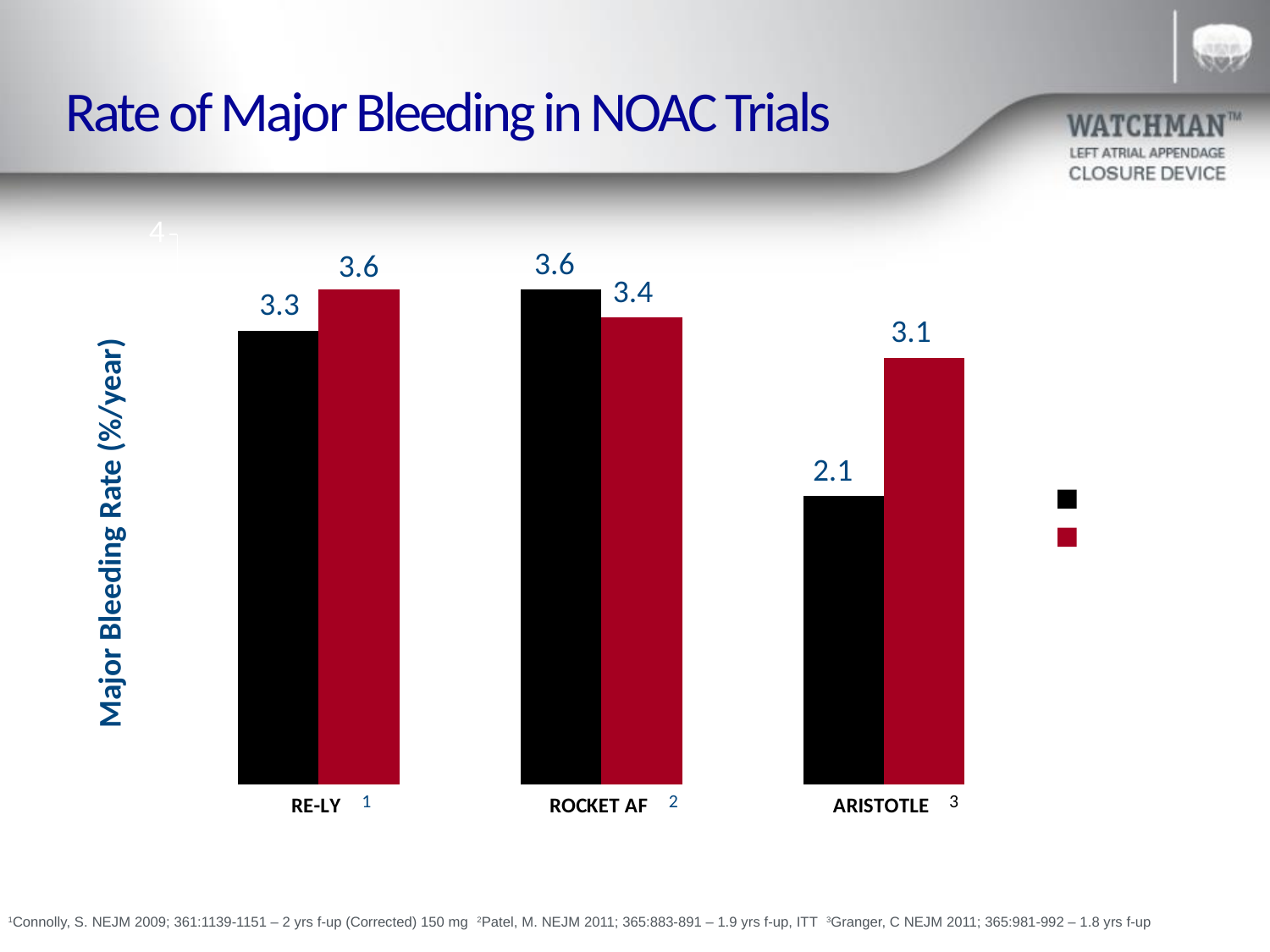

# Rate of Major Bleeding in NOAC Trials

### Chart

| Category | NOAC | Warfarin |
|---|---|---|
| RE-LY  | 3.3 | 3.6 |
| ROCKET AF  | 3.6 | 3.4 |
| ARISTOTLE  | 2.1 | 3.1 |
3.6
3.6
3.4
3.3
3.1
2.1
Major Bleeding Rate (%/year)
1
2
3
1Connolly, S. NEJM 2009; 361:1139-1151 – 2 yrs f-up (Corrected) 150 mg  2Patel, M. NEJM 2011; 365:883-891 – 1.9 yrs f-up, ITT  3Granger, C NEJM 2011; 365:981-992 – 1.8 yrs f-up